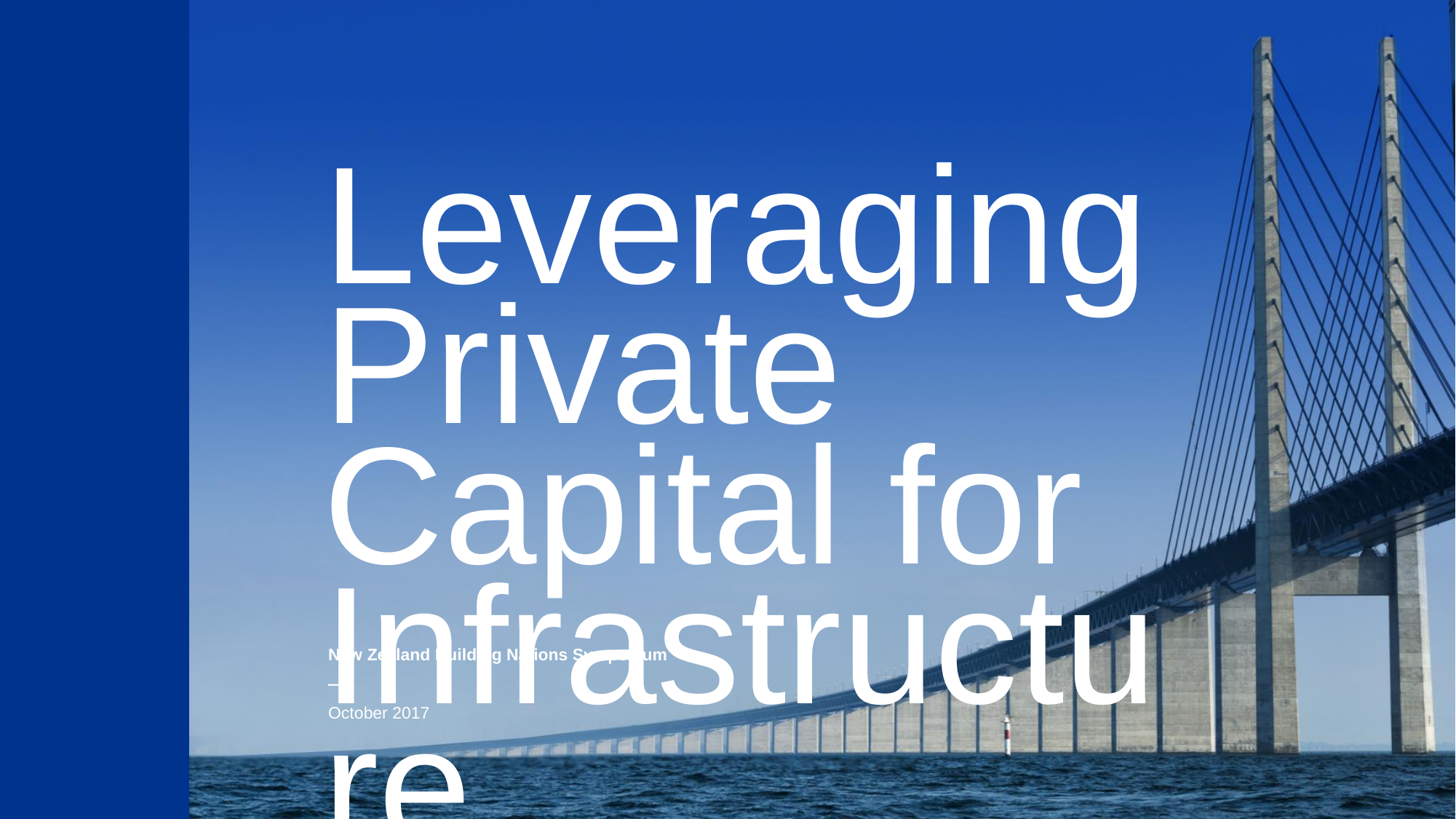

# Leveraging Private Capital for Infrastructure
New Zealand Building Nations Symposium
—
October 2017